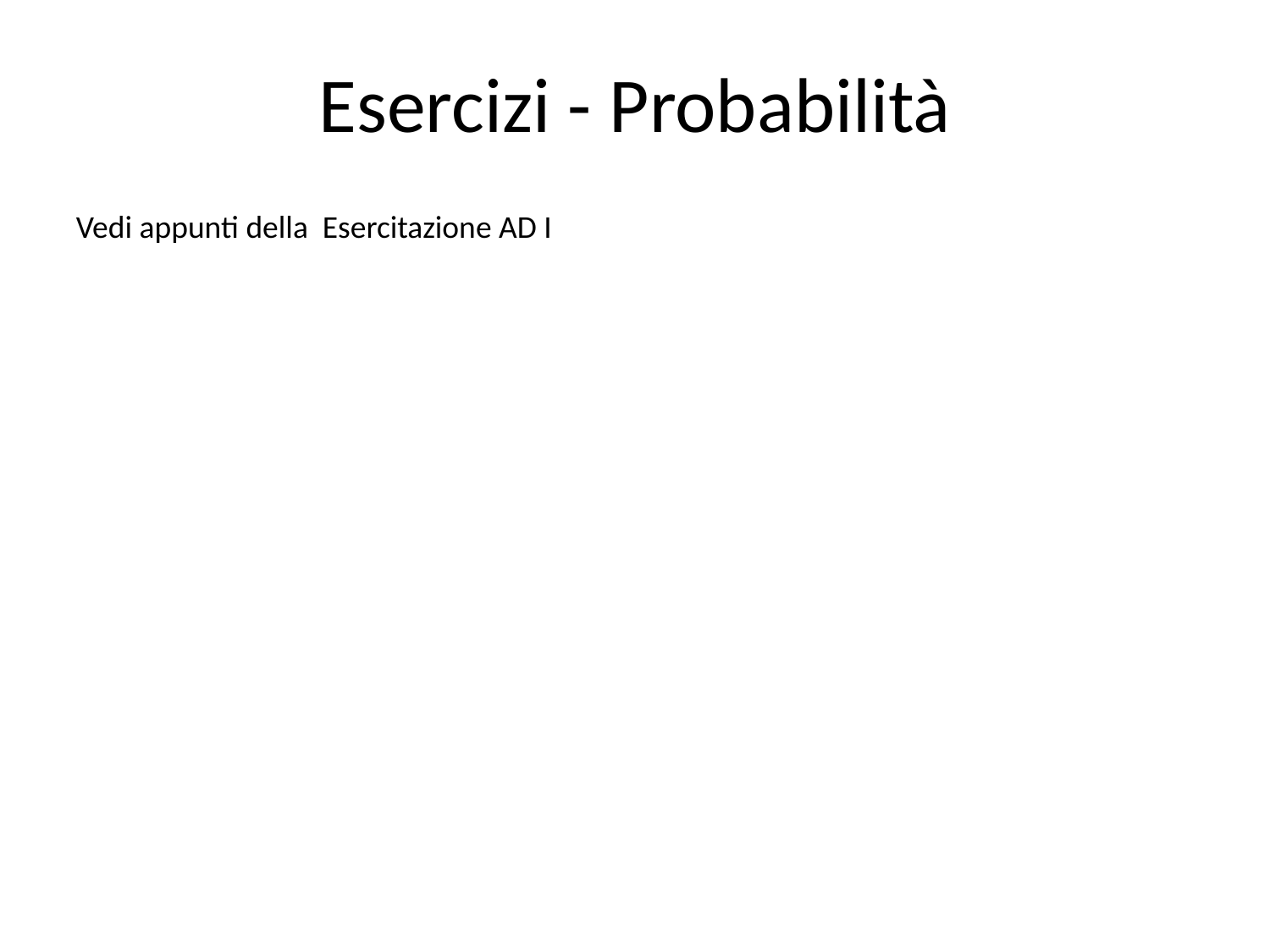

# Esercizi - Probabilità
Vedi appunti della  Esercitazione AD I